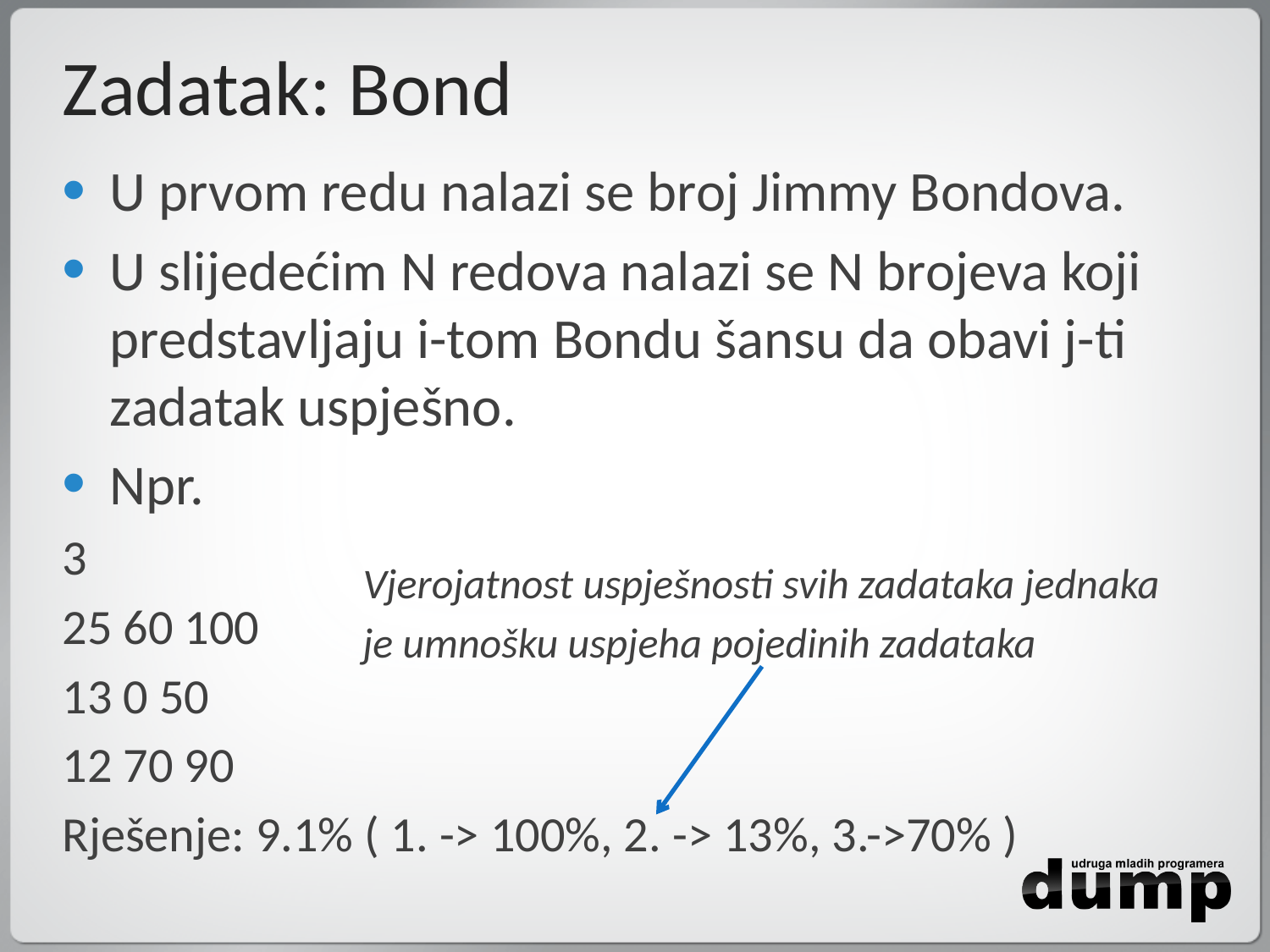

# Zadatak: Bond
U prvom redu nalazi se broj Jimmy Bondova.
U slijedećim N redova nalazi se N brojeva koji predstavljaju i-tom Bondu šansu da obavi j-ti zadatak uspješno.
Npr.
3
25 60 100
13 0 50
12 70 90
Rješenje: 9.1% ( 1. -> 100%, 2. -> 13%, 3.->70% )

Vjerojatnost uspješnosti svih zadataka jednaka
je umnošku uspjeha pojedinih zadataka